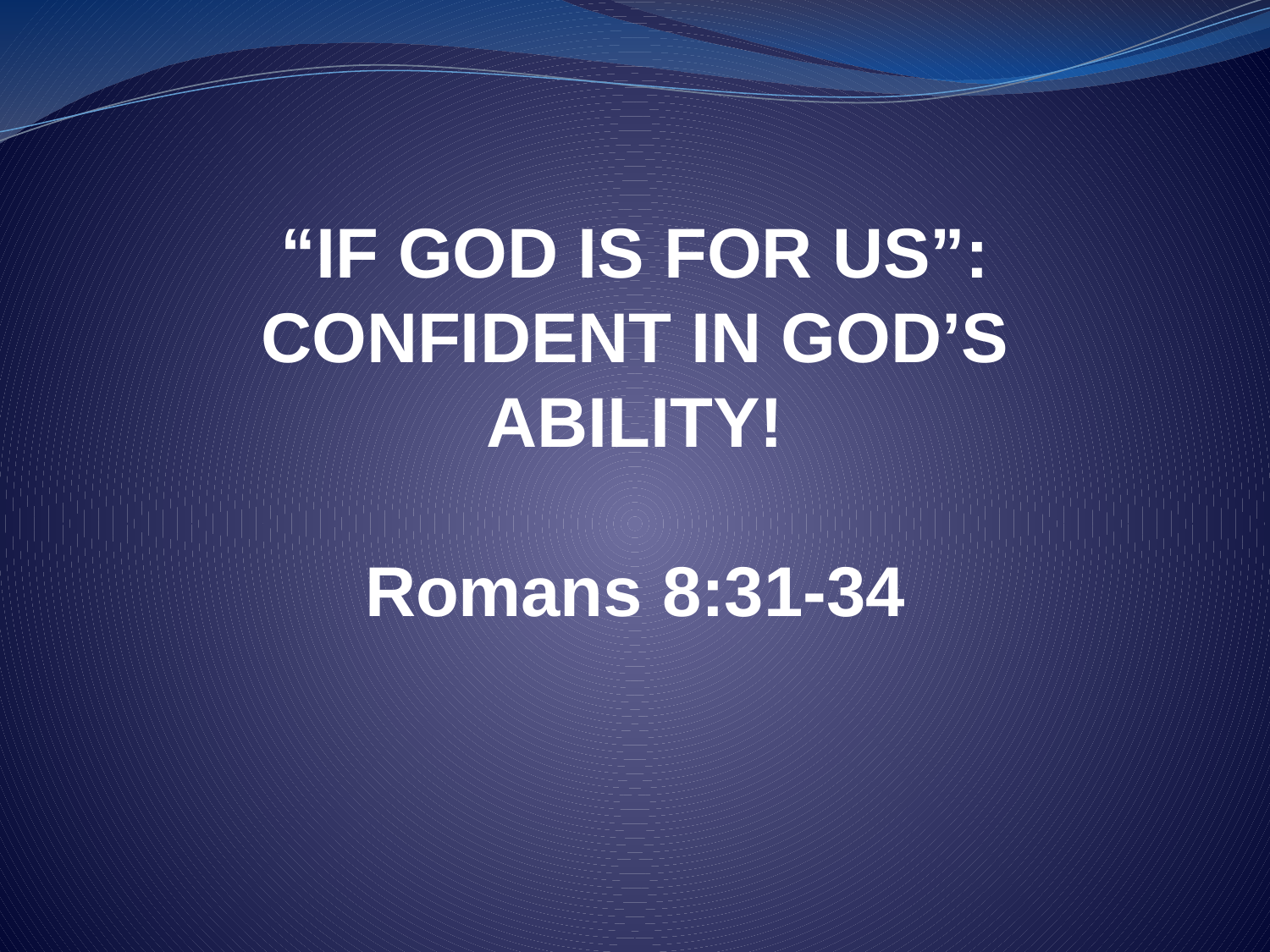

“IF GOD IS FOR US”:
CONFIDENT IN GOD’S ABILITY!

Romans 8:31-34